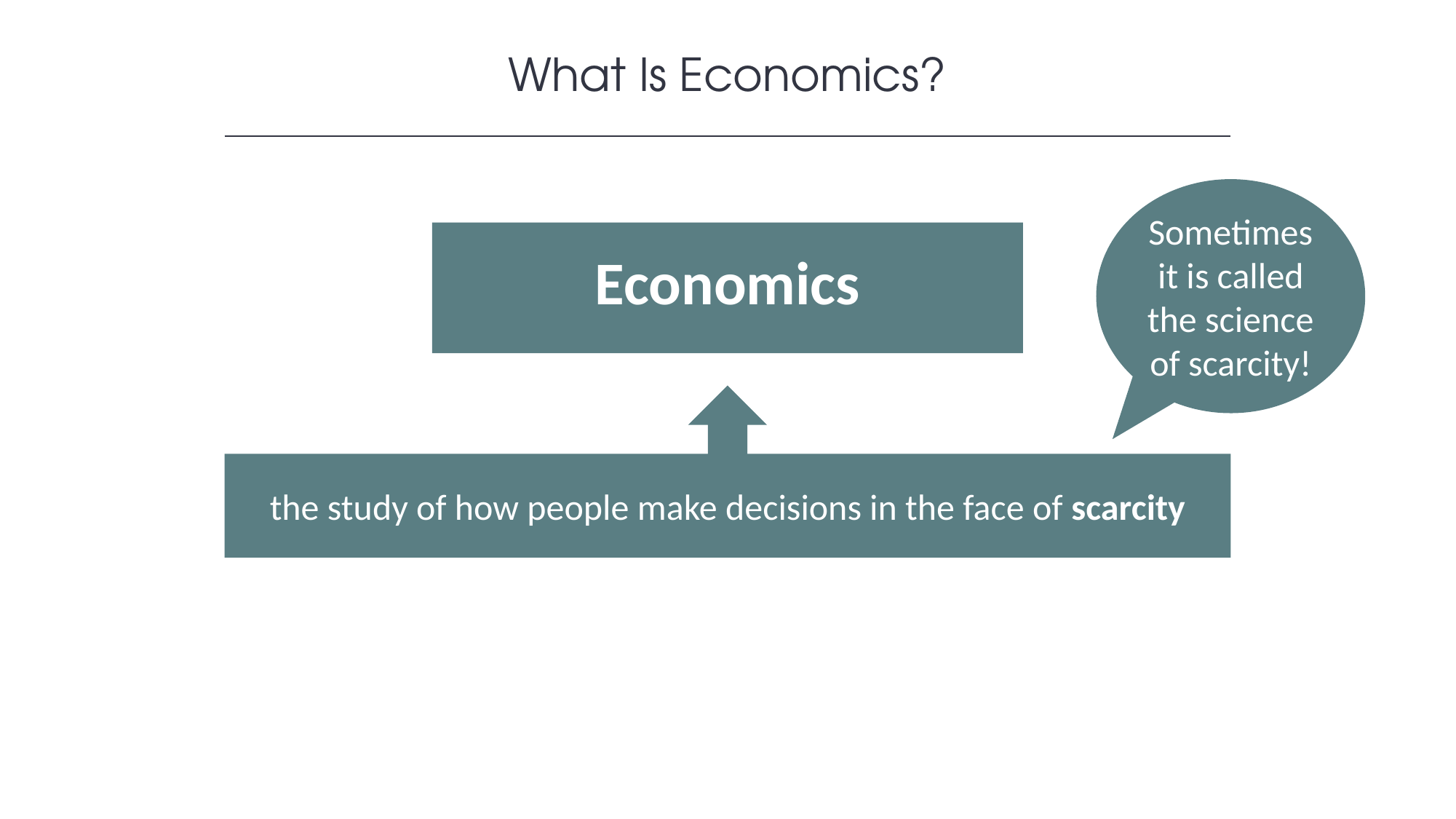

What Is Economics?
Sometimes it is called the science of scarcity!

Economics

the study of how people make decisions in the face of scarcity